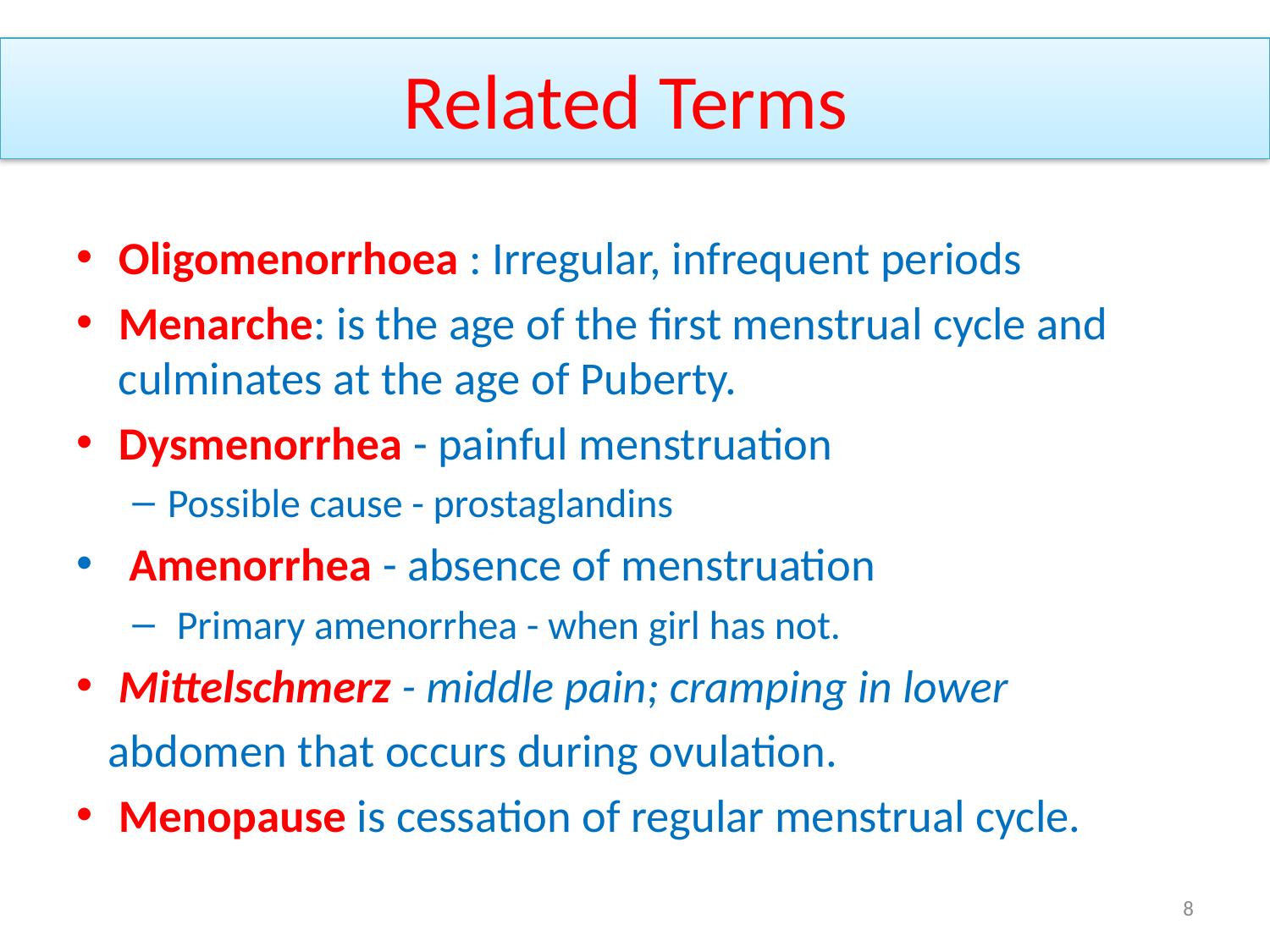

# Related Terms
Oligomenorrhoea : Irregular, infrequent periods
Menarche: is the age of the first menstrual cycle and culminates at the age of Puberty.
Dysmenorrhea - painful menstruation
Possible cause - prostaglandins
 Amenorrhea - absence of menstruation
 Primary amenorrhea - when girl has not.
Mittelschmerz - middle pain; cramping in lower
   abdomen that occurs during ovulation.
Menopause is cessation of regular menstrual cycle.

8